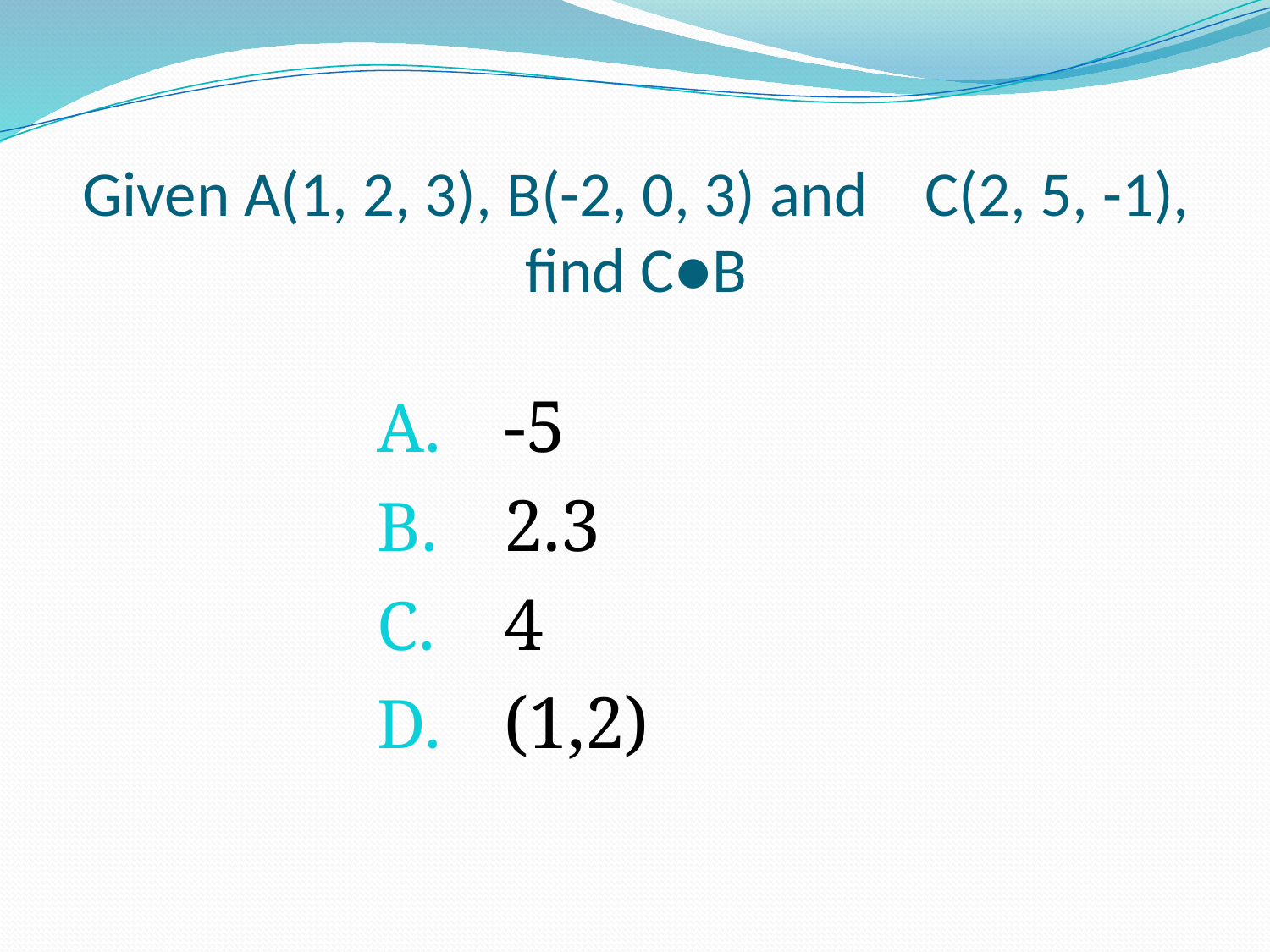

# Given A(1, 2, 3), B(-2, 0, 3) and    C(2, 5, -1), find C●B
   -5
   2.3
   4
   (1,2)